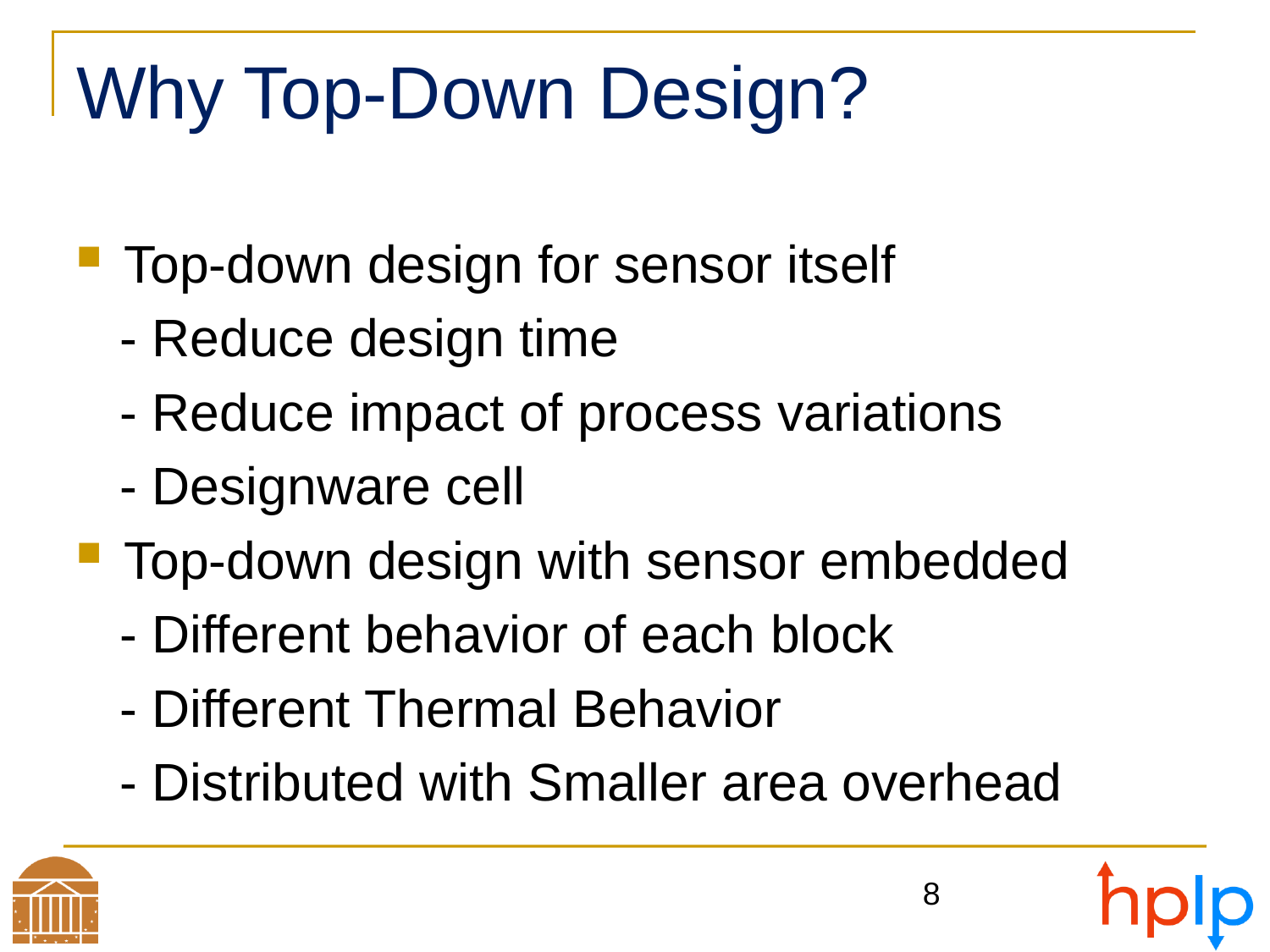

# Why Top-Down Design?
Top-down design for sensor itself
   - Reduce design time
   - Reduce impact of process variations
   - Designware cell
Top-down design with sensor embedded
   - Different behavior of each block
   - Different Thermal Behavior
   - Distributed with Smaller area overhead
8